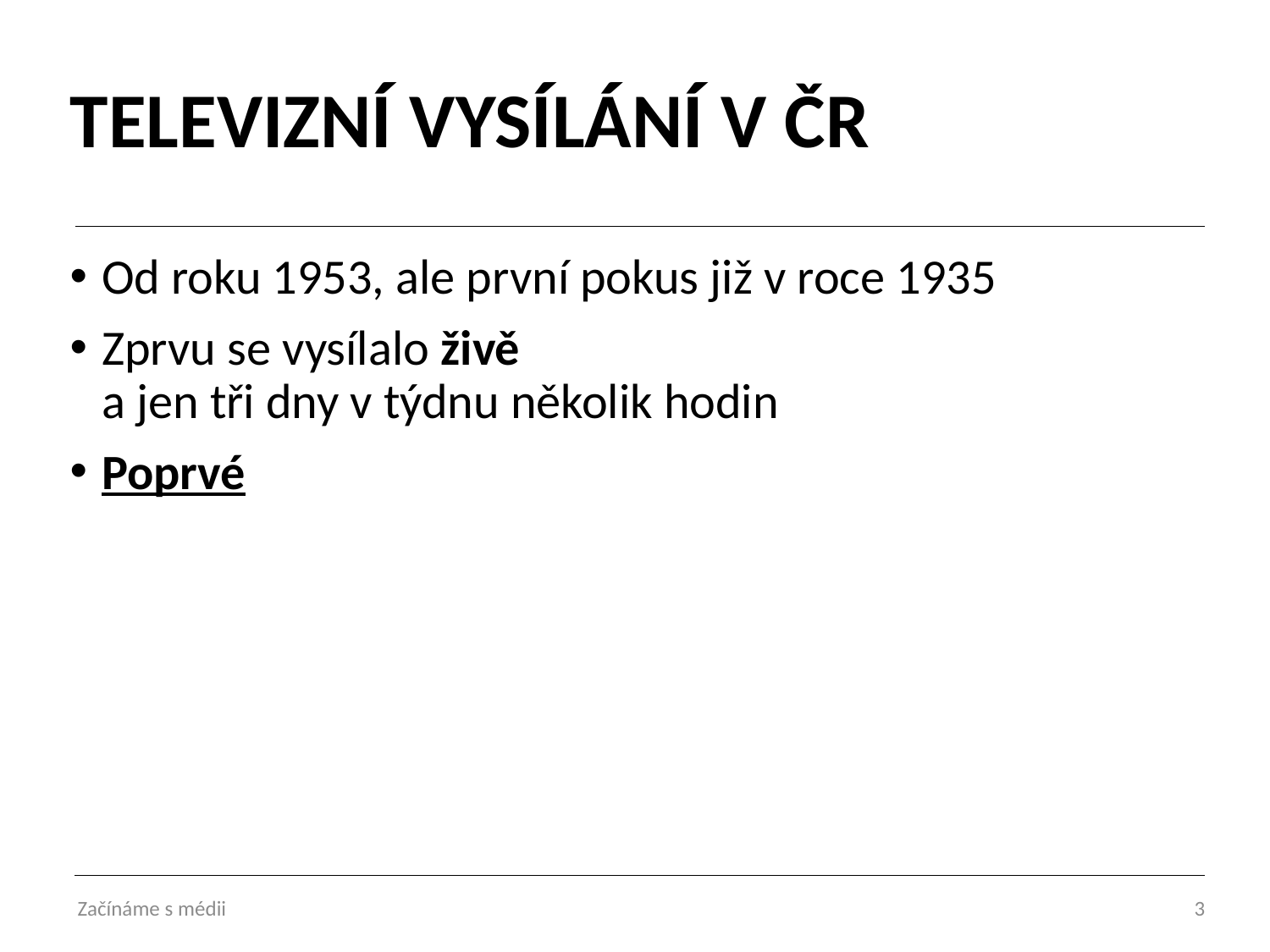

# TELEVIZNÍ VYSÍLÁNÍ V ČR
Od roku 1953, ale první pokus již v roce 1935
Zprvu se vysílalo živě
a jen tři dny v týdnu několik hodin
Poprvé

Začínáme s médii
3